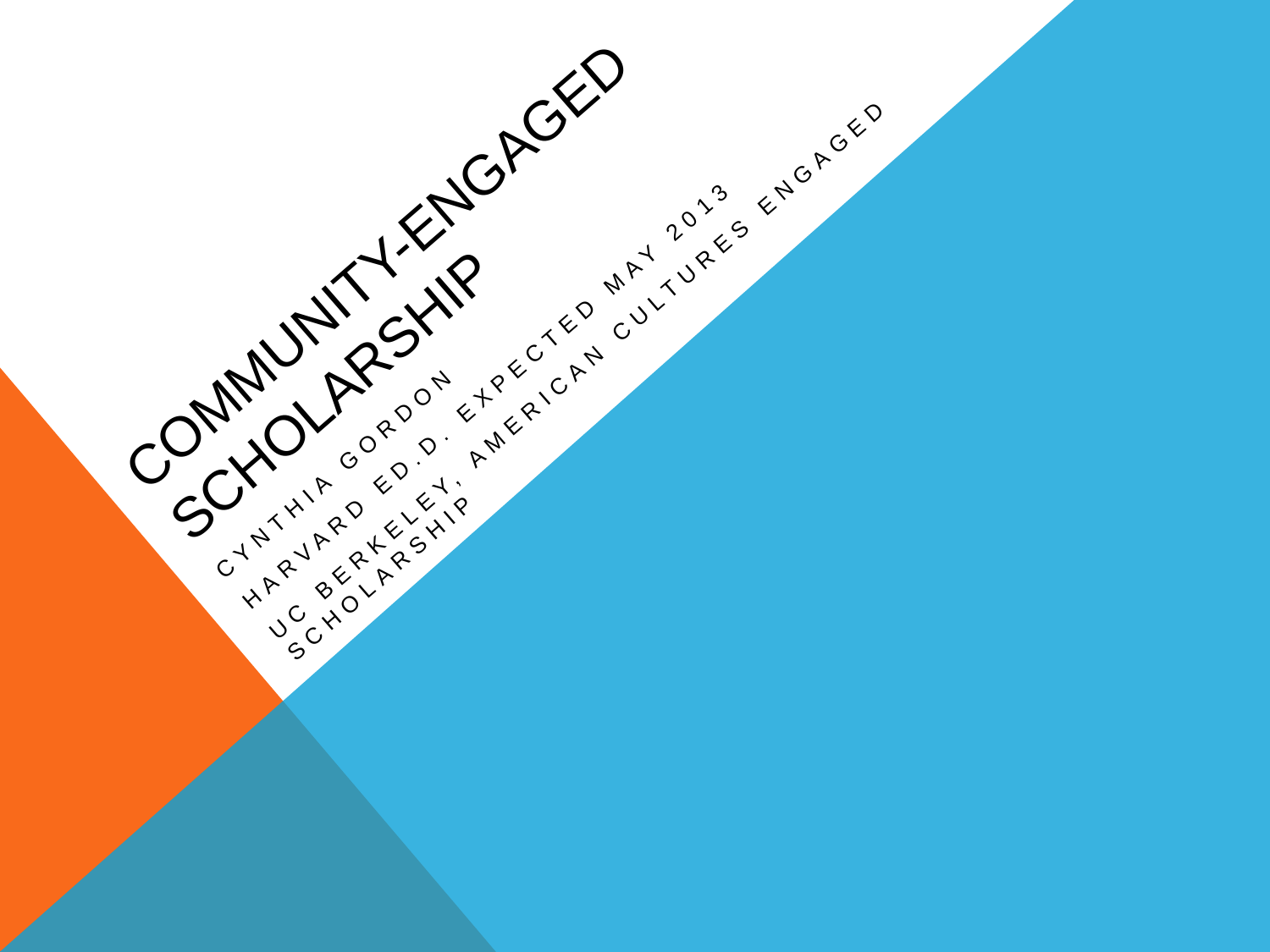

# Community-engaged scholarship
Cynthia Gordon
Harvard Ed.D. expected May 2013
UC Berkeley, American cultures engaged scholarship